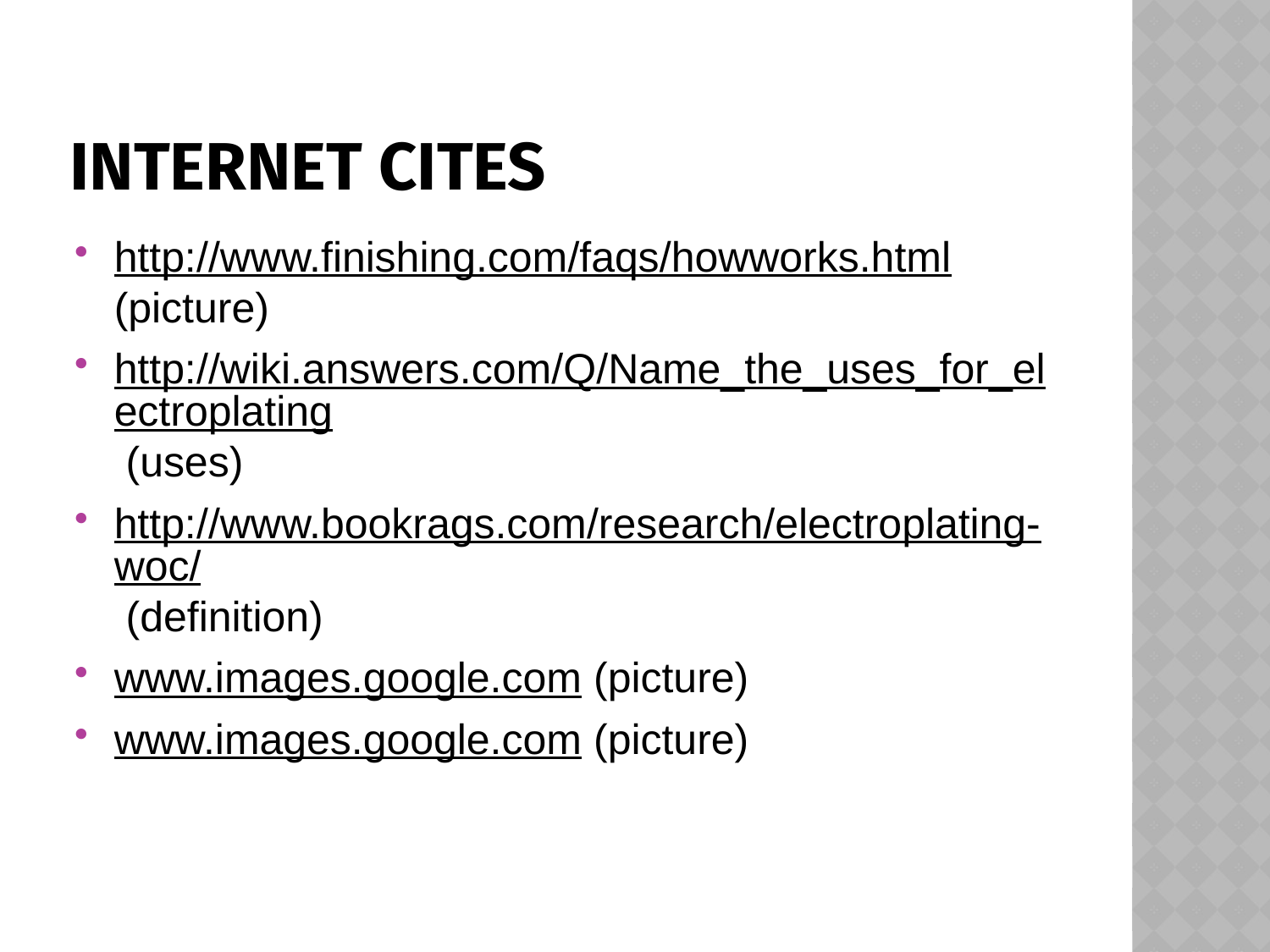

# Internet Cites
http://www.finishing.com/faqs/howworks.html (picture)
http://wiki.answers.com/Q/Name_the_uses_for_electroplating (uses)
http://www.bookrags.com/research/electroplating-woc/ (definition)
www.images.google.com (picture)
www.images.google.com (picture)